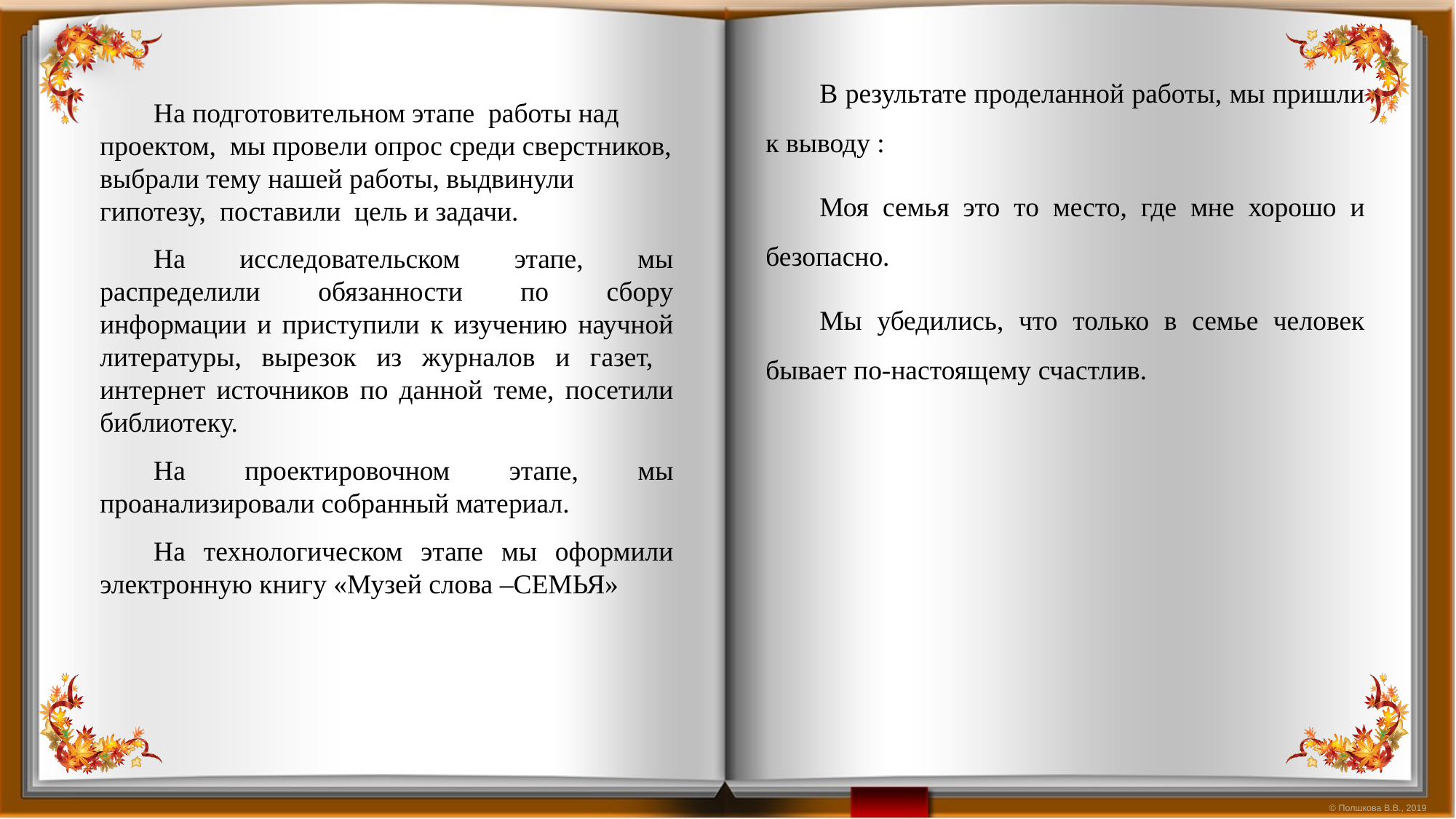

В результате проделанной работы, мы пришли к выводу :
Моя семья это то место, где мне хорошо и безопасно.
Мы убедились, что только в семье человек бывает по-настоящему счастлив.
На подготовительном этапе  работы над проектом,  мы провели опрос среди сверстников, выбрали тему нашей работы, выдвинули гипотезу,  поставили  цель и задачи.
На исследовательском этапе, мы распределили обязанности по сбору информации и приступили к изучению научной литературы, вырезок из журналов и газет,  интернет источников по данной теме, посетили библиотеку.
На проектировочном этапе, мы проанализировали собранный материал.
На технологическом этапе мы оформили электронную книгу «Музей слова –СЕМЬЯ»